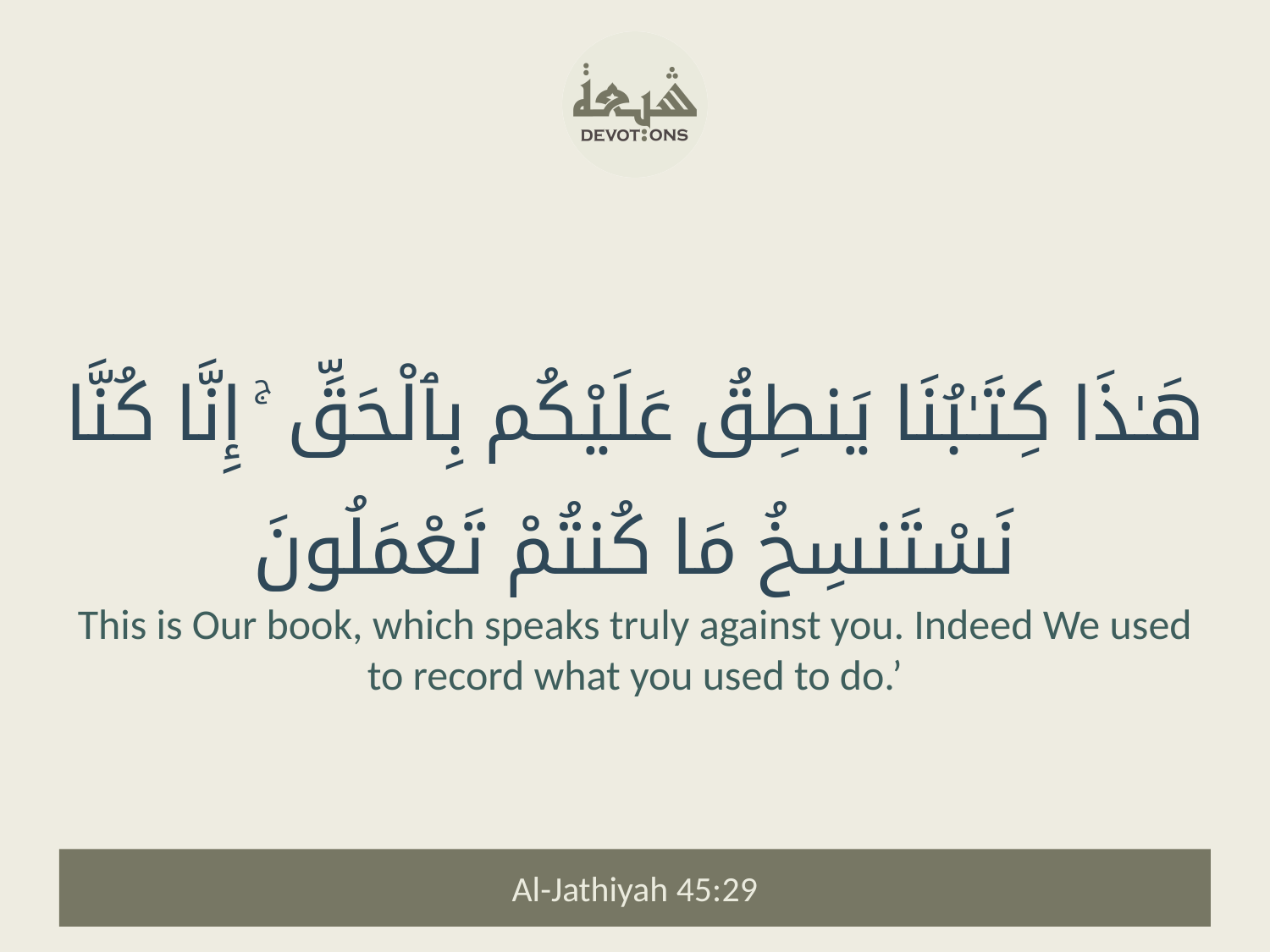

هَـٰذَا كِتَـٰبُنَا يَنطِقُ عَلَيْكُم بِٱلْحَقِّ ۚ إِنَّا كُنَّا نَسْتَنسِخُ مَا كُنتُمْ تَعْمَلُونَ
This is Our book, which speaks truly against you. Indeed We used to record what you used to do.’
Al-Jathiyah 45:29